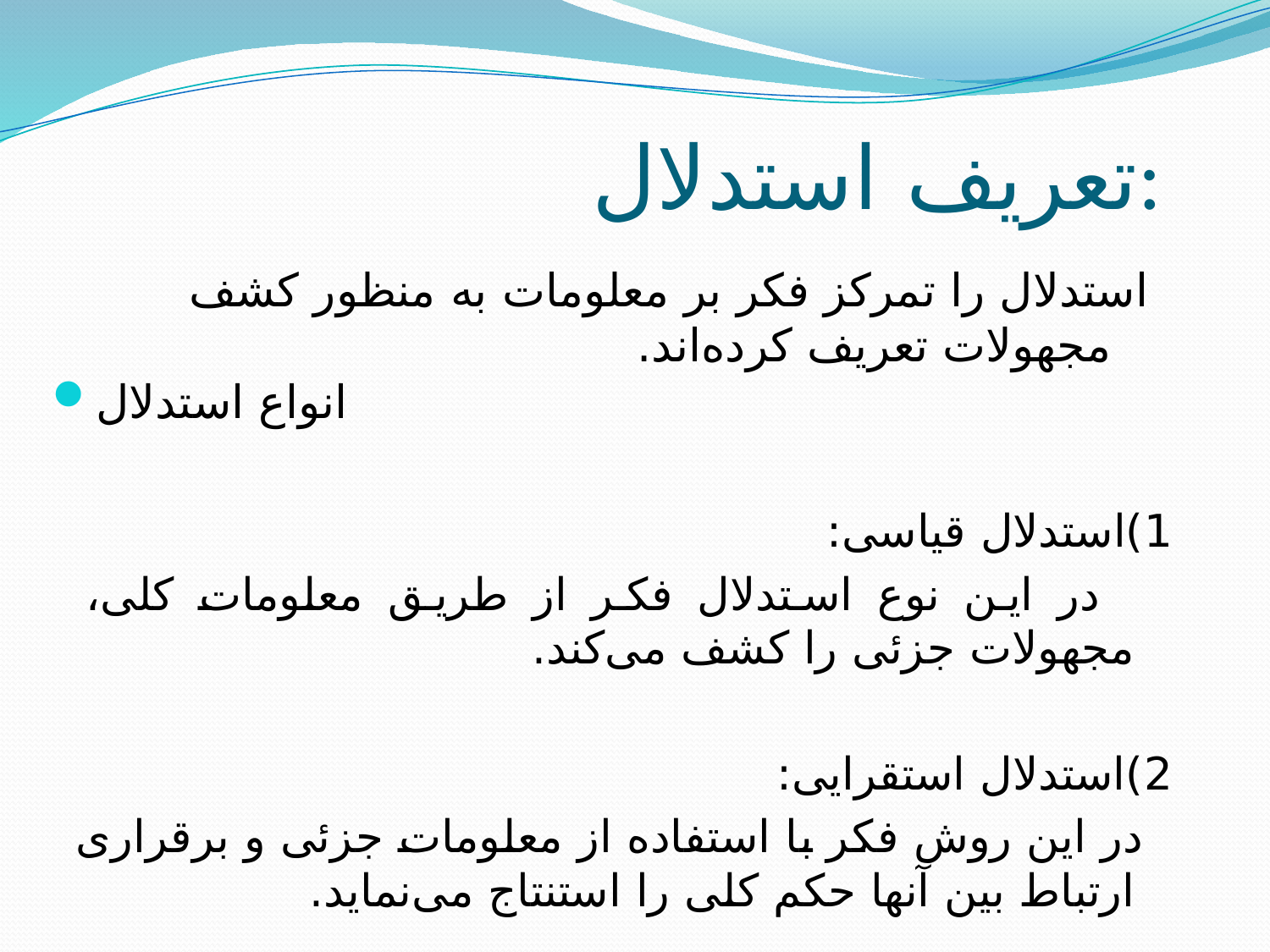

# تعریف استدلال:

انواع استدلال

استدلال را تمرکز فکر بر معلومات به منظور کشف مجهولات تعریف کرده‌اند.
1)استدلال قیاسی:
   در این نوع استدلال فکر از طریق معلومات کلی، مجهولات جزئی را کشف می‌کند.

2)استدلال استقرایی:
  در این روش فکر با استفاده از معلومات جزئی و برقراری ارتباط بین آنها حکم کلی را استنتاج می‌نماید.